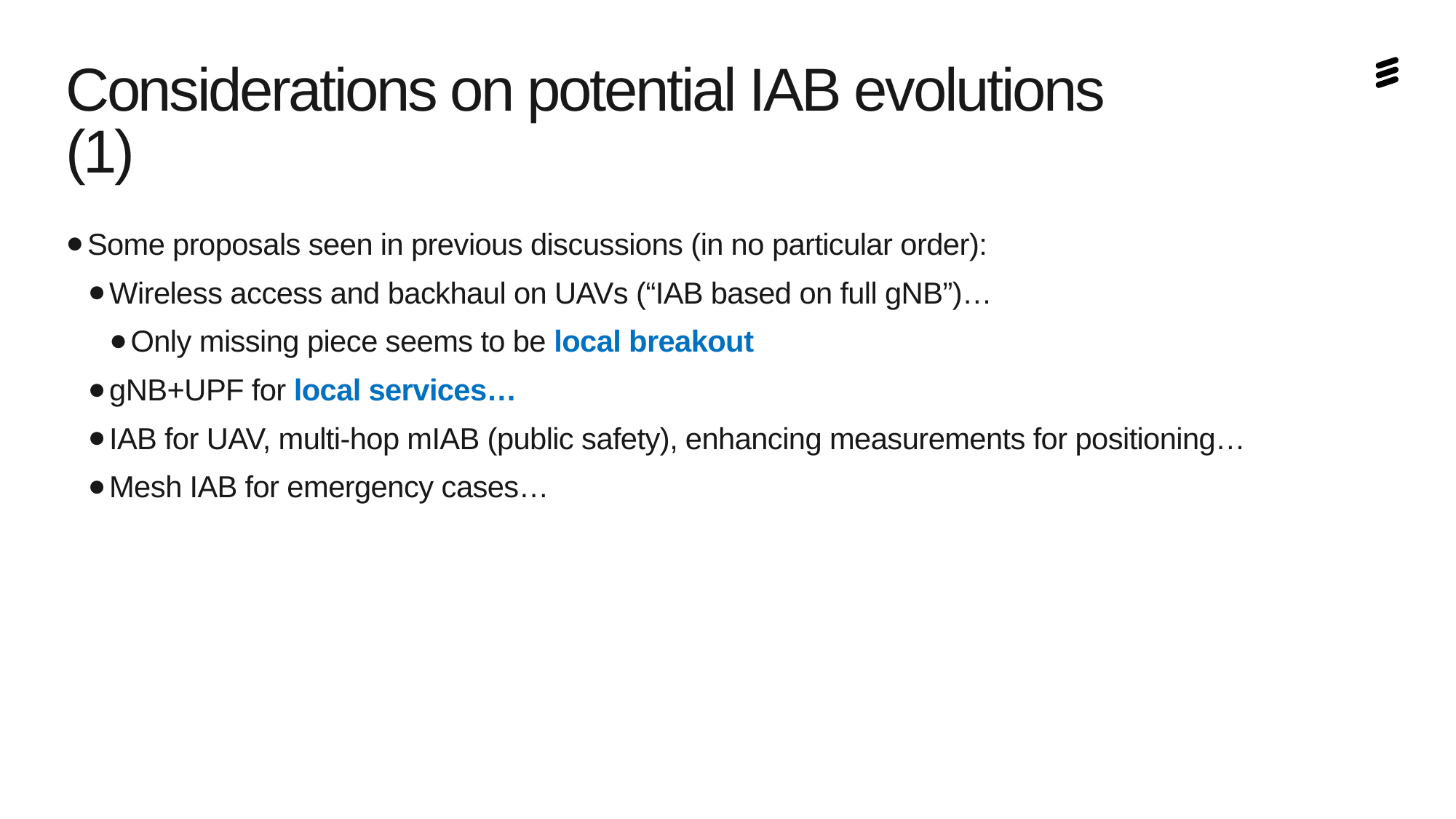

# Considerations on potential IAB evolutions (1)
Some proposals seen in previous discussions (in no particular order):
Wireless access and backhaul on UAVs (“IAB based on full gNB”)…
Only missing piece seems to be local breakout
gNB+UPF for local services…
IAB for UAV, multi-hop mIAB (public safety), enhancing measurements for positioning…
Mesh IAB for emergency cases…